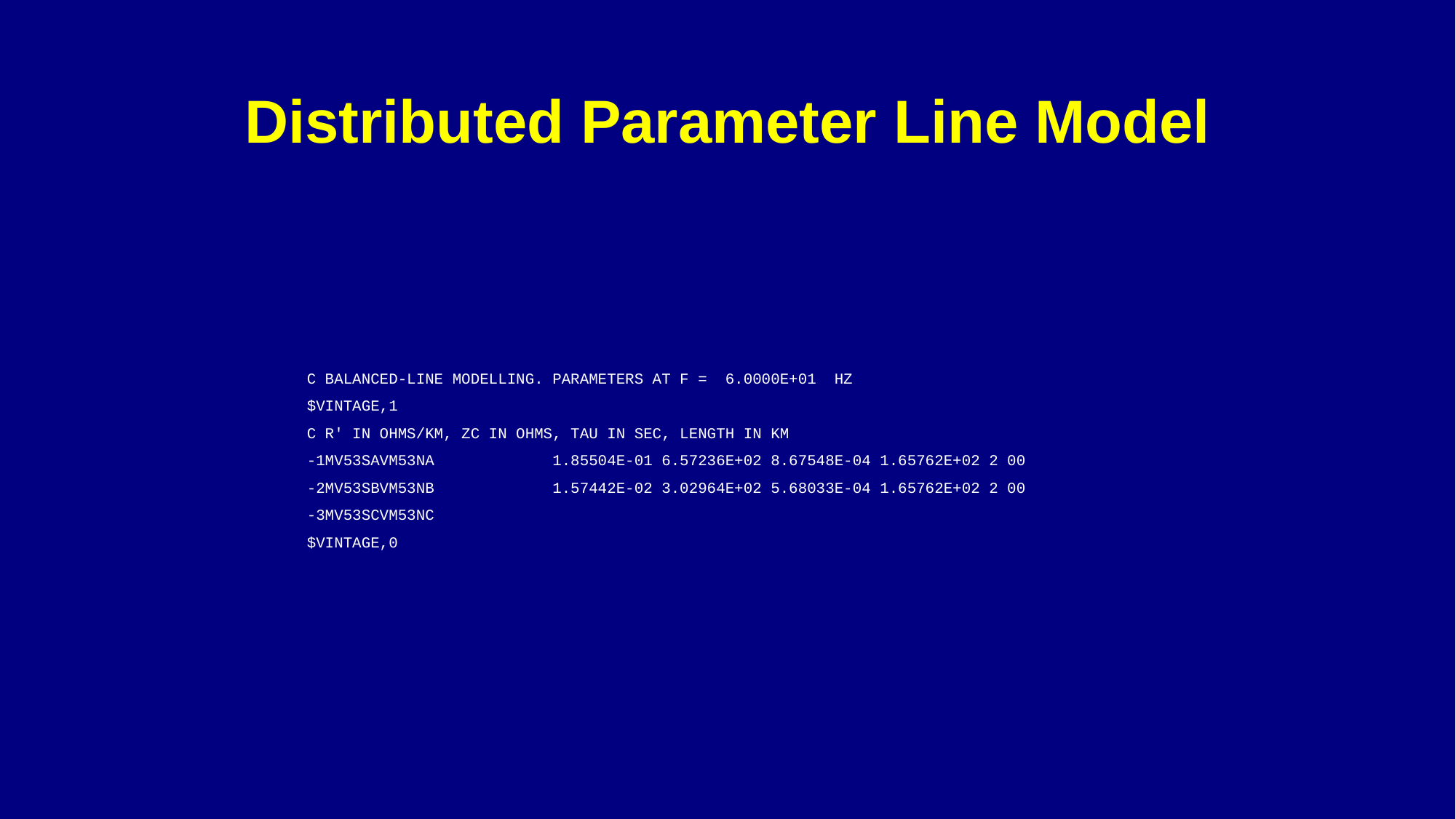

# Distributed Parameter Line Model
C BALANCED-LINE MODELLING. PARAMETERS AT F =  6.0000E+01  HZ
$VINTAGE,1
C R' IN OHMS/KM, ZC IN OHMS, TAU IN SEC, LENGTH IN KM
-1MV53SAVM53NA             1.85504E-01 6.57236E+02 8.67548E-04 1.65762E+02 2 00
-2MV53SBVM53NB             1.57442E-02 3.02964E+02 5.68033E-04 1.65762E+02 2 00
-3MV53SCVM53NC
$VINTAGE,0